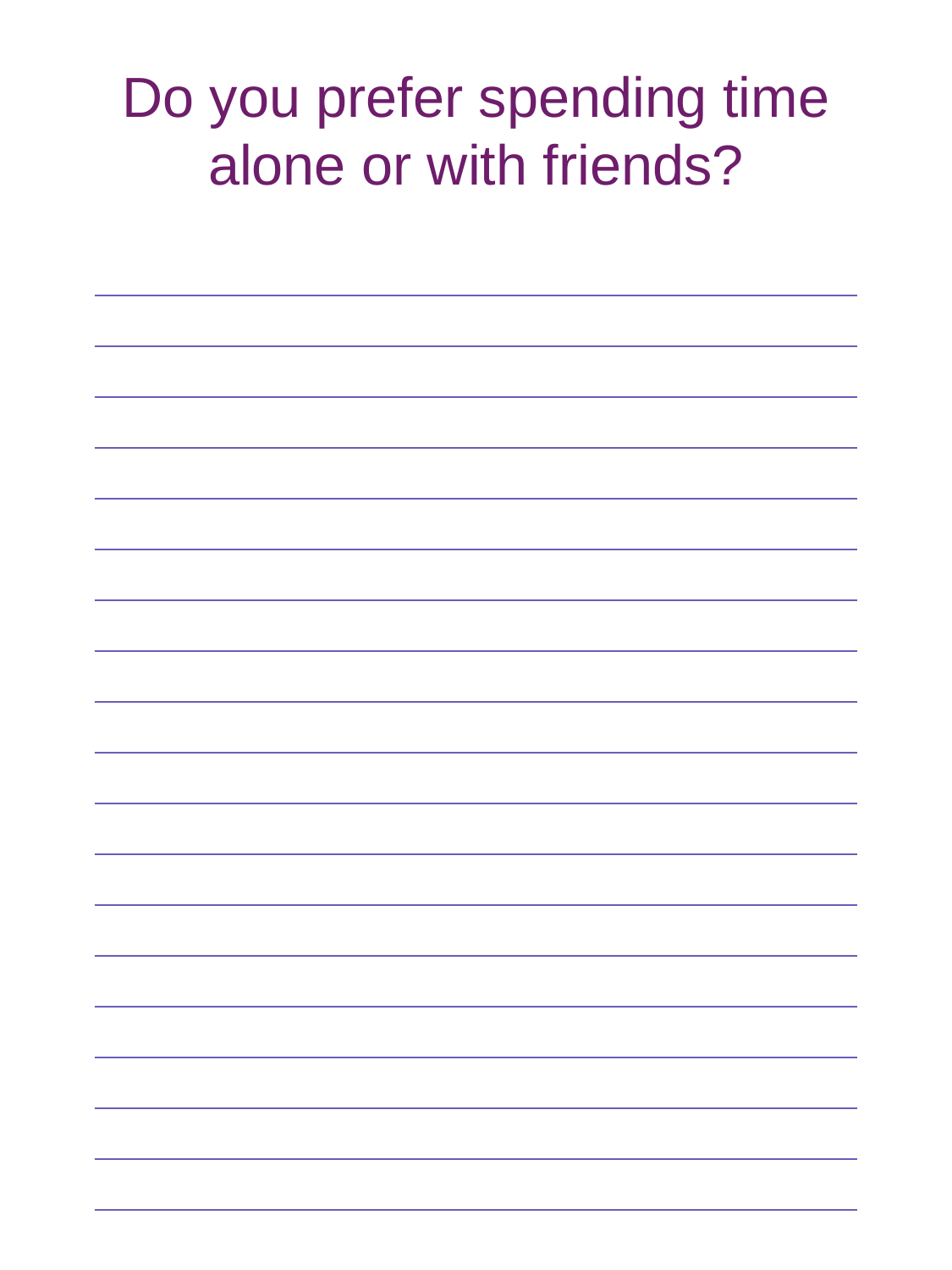

Do you prefer spending time alone or with friends?
|  |
| --- |
|  |
|  |
|  |
|  |
|  |
|  |
|  |
|  |
|  |
|  |
|  |
|  |
|  |
|  |
|  |
|  |
|  |